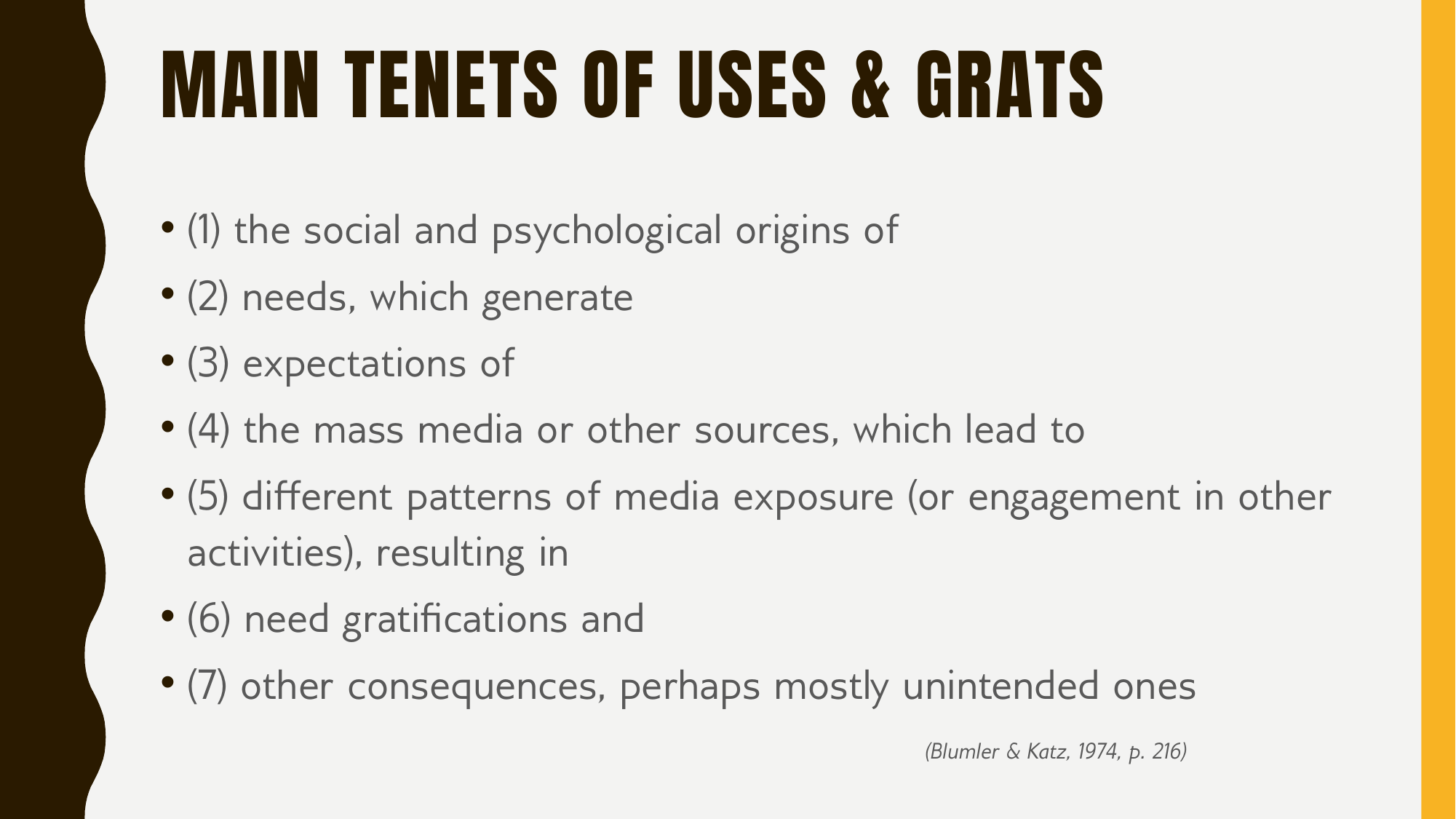

# Main tenets of Uses & Grats
(1) the social and psychological origins of
(2) needs, which generate
(3) expectations of
(4) the mass media or other sources, which lead to
(5) different patterns of media exposure (or engagement in other activities), resulting in
(6) need gratifications and
(7) other consequences, perhaps mostly unintended ones
							(Blumler & Katz, 1974, p. 216)